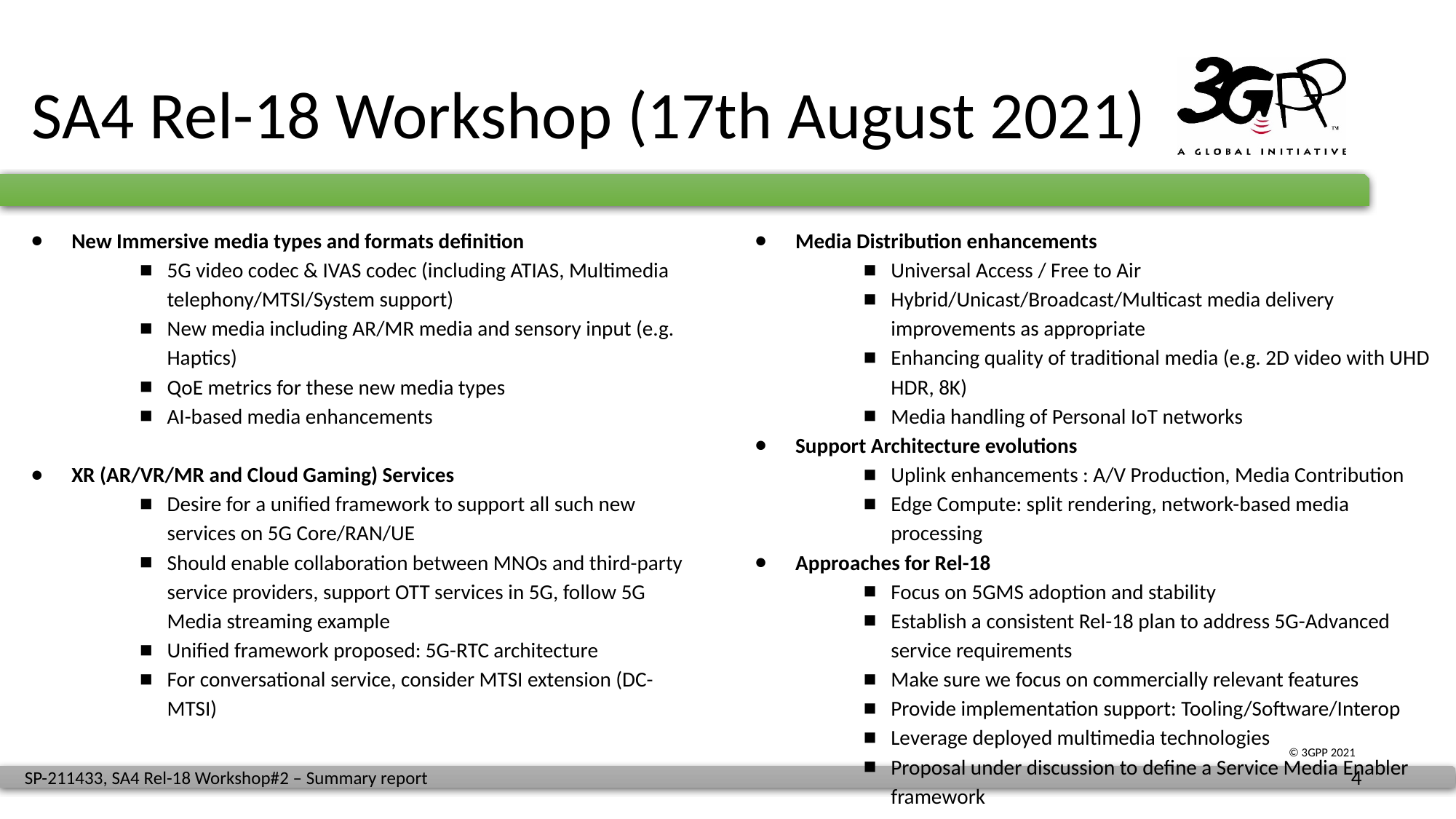

# SA4 Rel-18 Workshop (17th August 2021)
New Immersive media types and formats definition
5G video codec & IVAS codec (including ATIAS, Multimedia telephony/MTSI/System support)
New media including AR/MR media and sensory input (e.g. Haptics)
QoE metrics for these new media types
AI-based media enhancements

XR (AR/VR/MR and Cloud Gaming) Services
Desire for a unified framework to support all such new services on 5G Core/RAN/UE
Should enable collaboration between MNOs and third-party service providers, support OTT services in 5G, follow 5G Media streaming example
Unified framework proposed: 5G-RTC architecture
For conversational service, consider MTSI extension (DC-MTSI)

Media Distribution enhancements
Universal Access / Free to Air
Hybrid/Unicast/Broadcast/Multicast media delivery improvements as appropriate
Enhancing quality of traditional media (e.g. 2D video with UHD HDR, 8K)
Media handling of Personal IoT networks
Support Architecture evolutions
Uplink enhancements : A/V Production, Media Contribution
Edge Compute: split rendering, network-based media processing
Approaches for Rel-18
Focus on 5GMS adoption and stability
Establish a consistent Rel-18 plan to address 5G-Advanced service requirements
Make sure we focus on commercially relevant features
Provide implementation support: Tooling/Software/Interop
Leverage deployed multimedia technologies
Proposal under discussion to define a Service Media Enabler framework